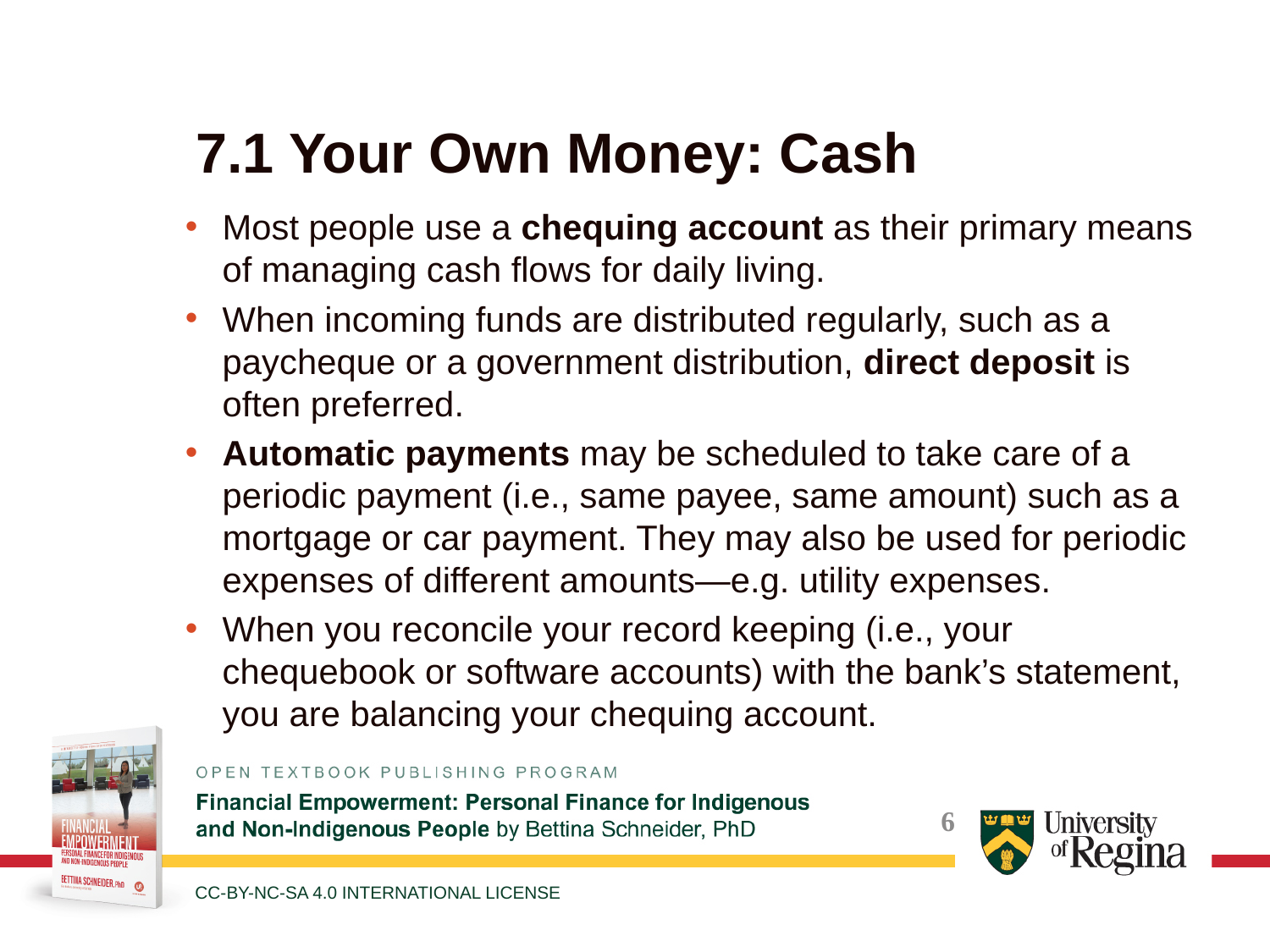

# 7.1 Your Own Money: Cash
Most people use a chequing account as their primary means of managing cash flows for daily living.
When incoming funds are distributed regularly, such as a paycheque or a government distribution, direct deposit is often preferred.
Automatic payments may be scheduled to take care of a periodic payment (i.e., same payee, same amount) such as a mortgage or car payment. They may also be used for periodic expenses of different amounts—e.g. utility expenses.
When you reconcile your record keeping (i.e., your chequebook or software accounts) with the bank’s statement, you are balancing your chequing account.

CC-BY-NC-SA 4.0 INTERNATIONAL LICENSE